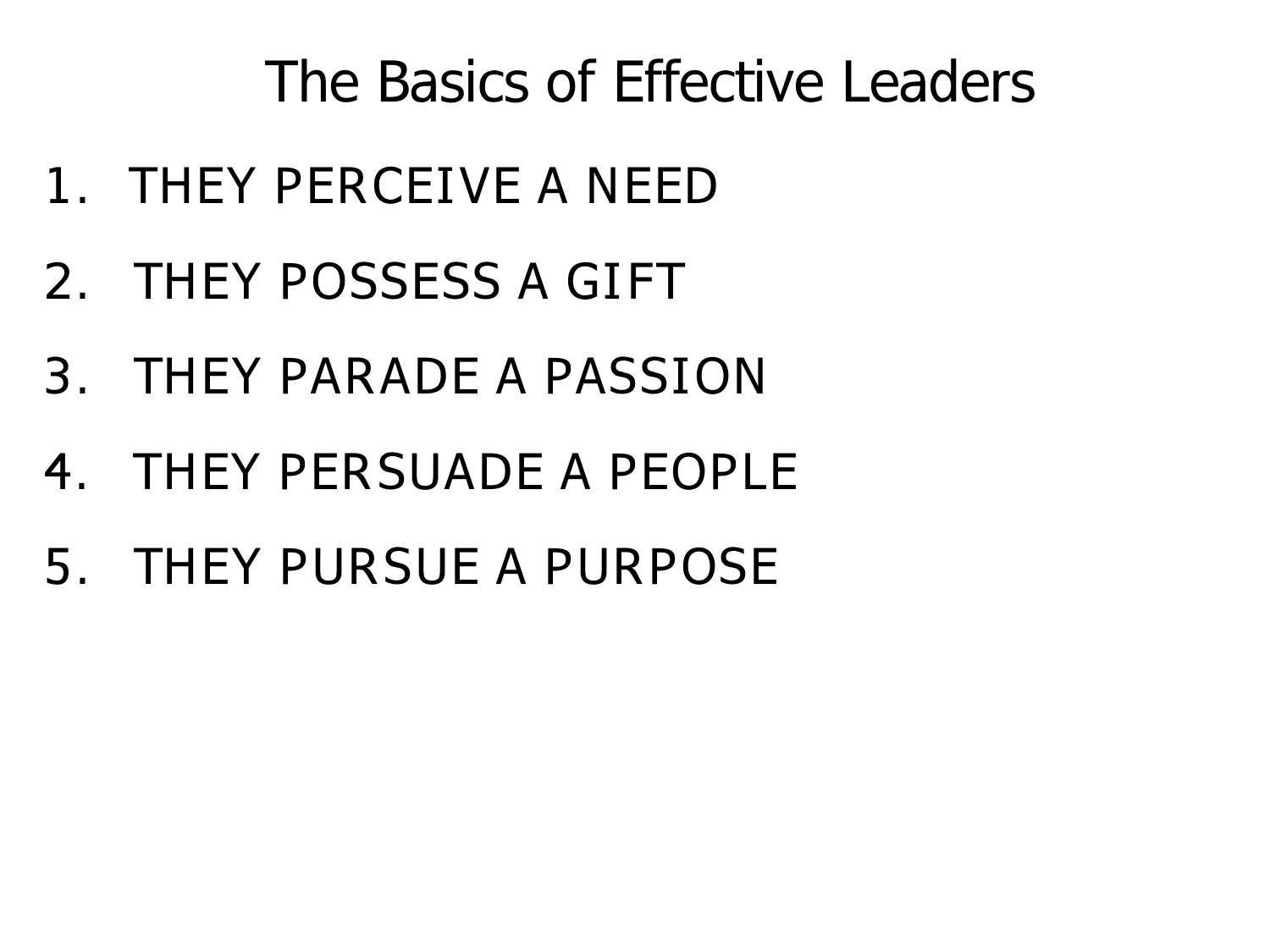

# The Basics of Effective Leaders
THEY PERCEIVE A NEED
2.   THEY POSSESS A GIFT
3.   THEY PARADE A PASSION
4.   THEY PERSUADE A PEOPLE
5.   THEY PURSUE A PURPOSE